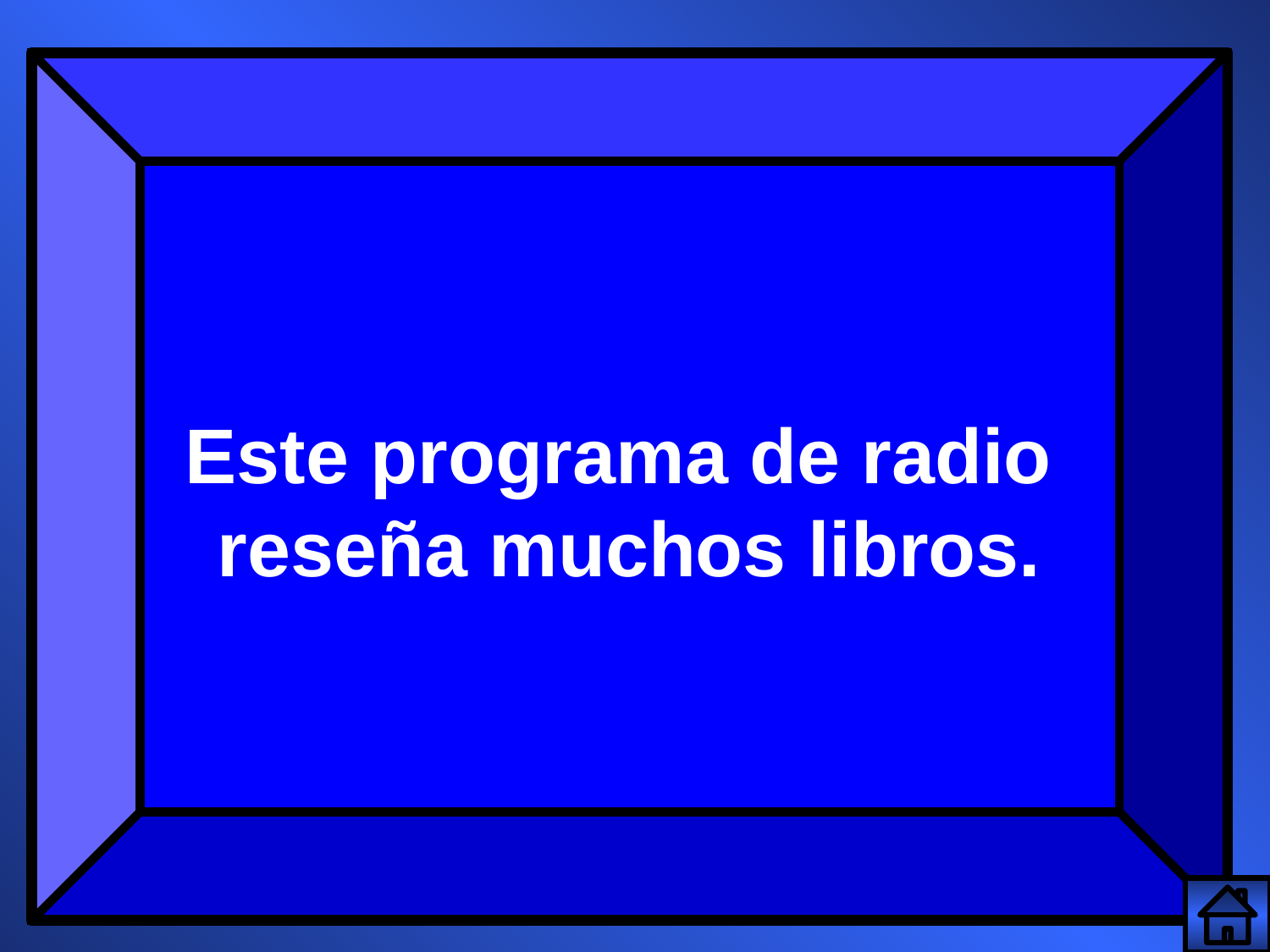

Este programa de radio
reseña muchos libros.